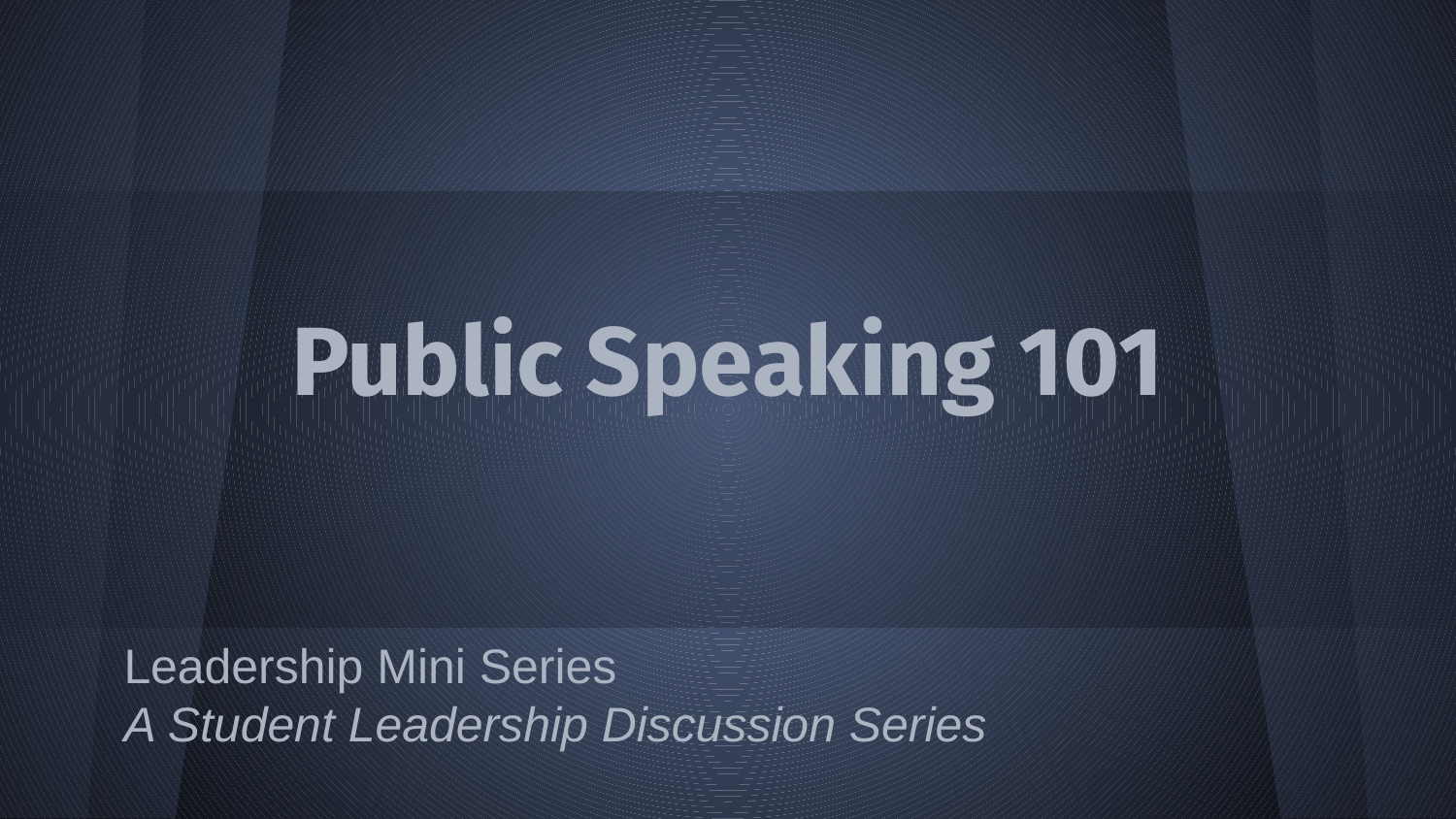

# Public Speaking 101

Leadership Mini Series
A Student Leadership Discussion Series